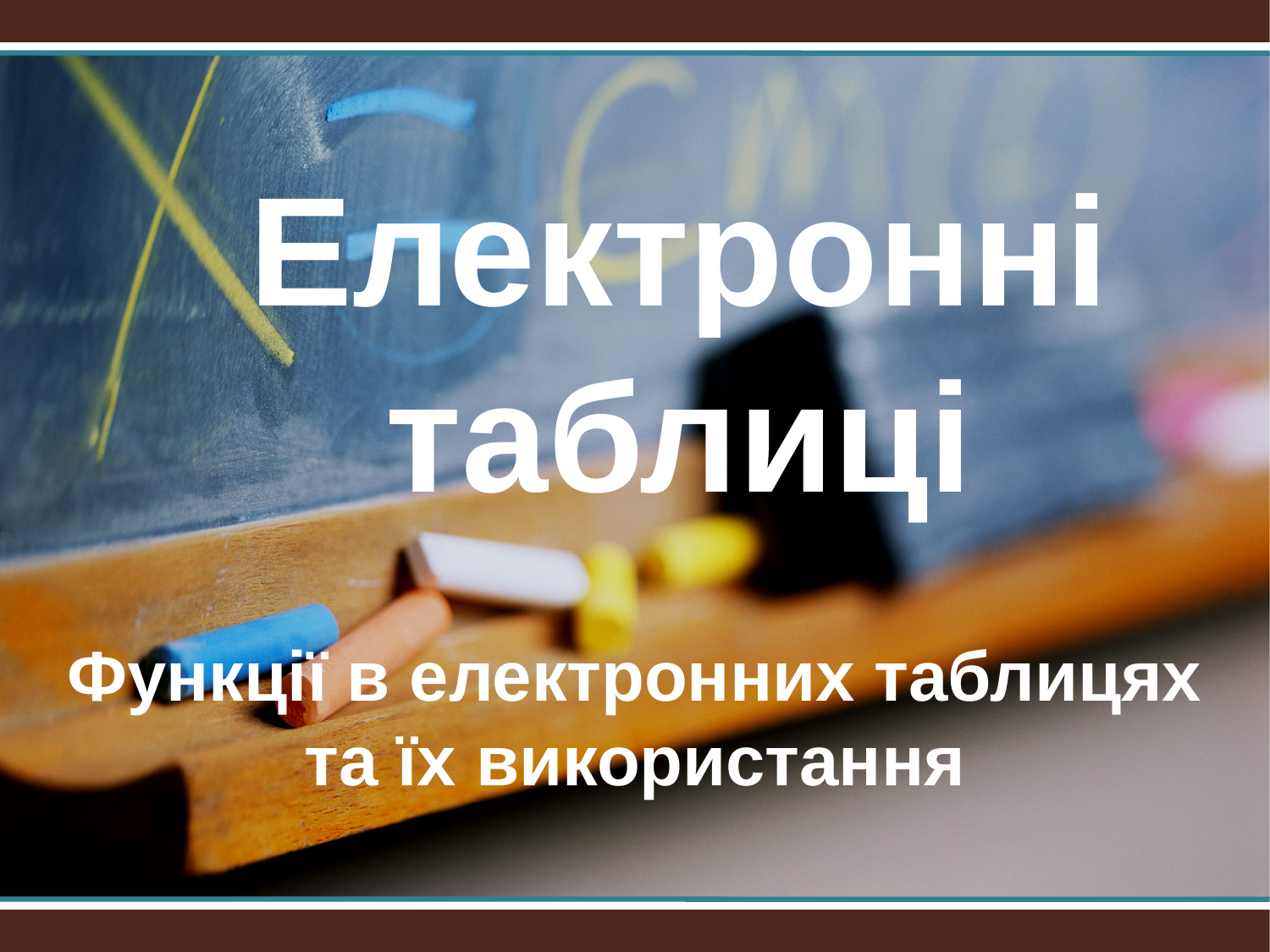

Електронні таблиці
# Функції в електронних таблицях та їх використання